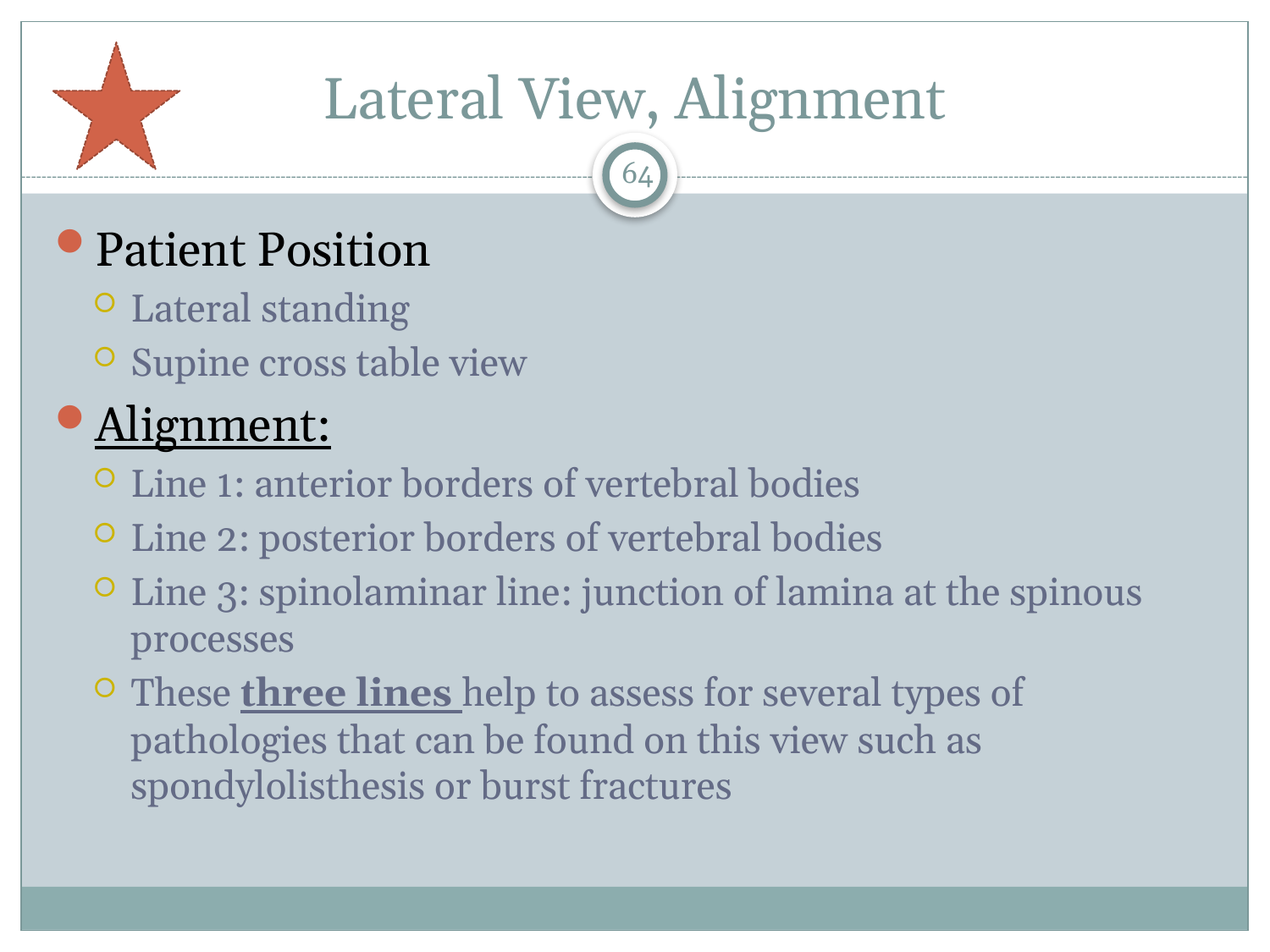

# Lateral View, Alignment

64
Patient Position
Lateral standing
Supine cross table view
Alignment:
Line 1: anterior borders of vertebral bodies
Line 2: posterior borders of vertebral bodies
Line 3: spinolaminar line: junction of lamina at the spinous processes
These three lines help to assess for several types of pathologies that can be found on this view such as spondylolisthesis or burst fractures